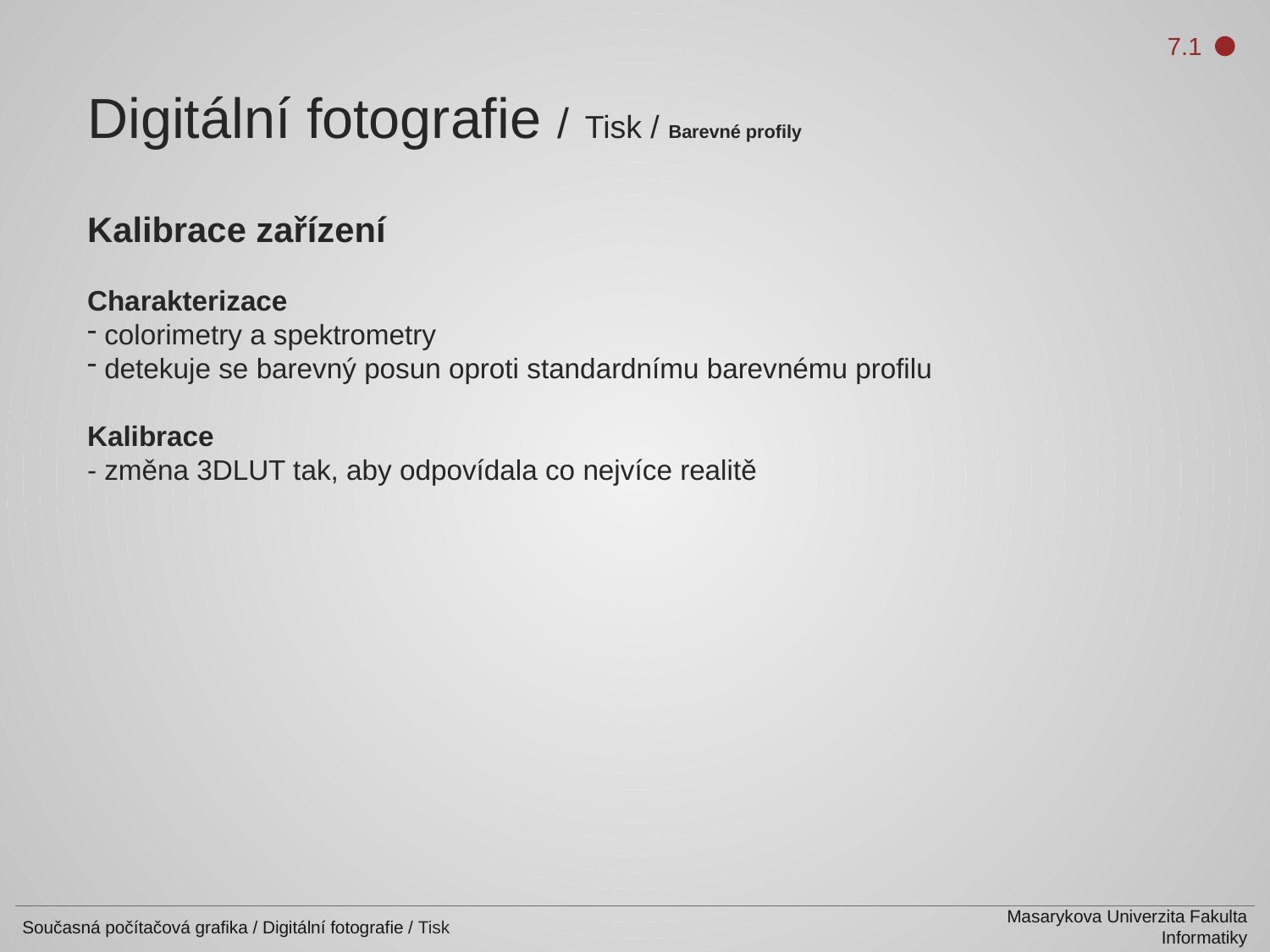

7.1

Digitální fotografie / Tisk / Barevné profily
Kalibrace zařízení

Charakterizace
 colorimetry a spektrometry
 detekuje se barevný posun oproti standardnímu barevnému profilu

Kalibrace
- změna 3DLUT tak, aby odpovídala co nejvíce realitě
Současná počítačová grafika / Digitální fotografie / Tisk
Masarykova Univerzita Fakulta Informatiky